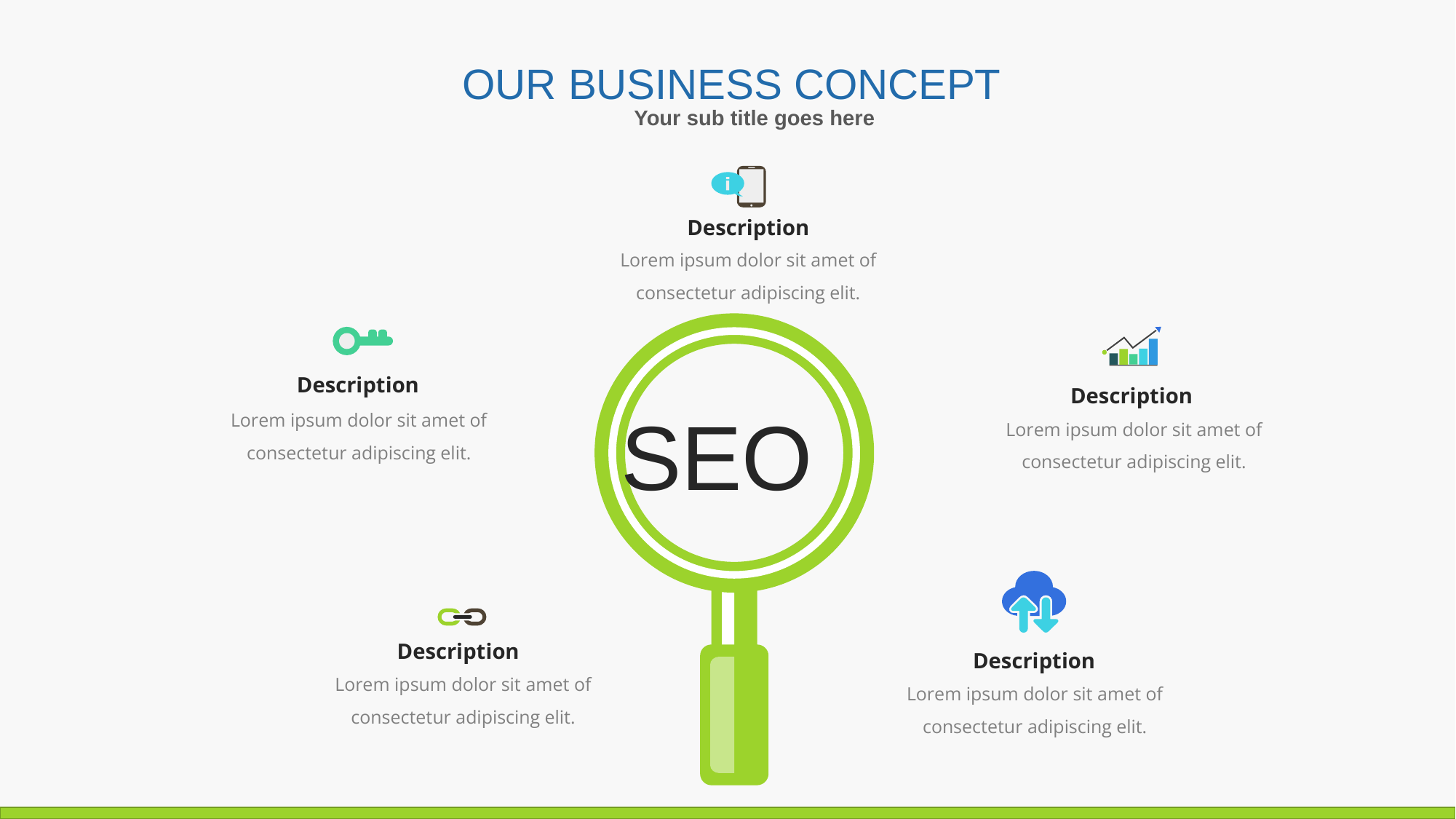

OUR BUSINESS CONCEPT
Your sub title goes here

Description
Lorem ipsum dolor sit amet of consectetur adipiscing elit.

Description
Description
Lorem ipsum dolor sit amet of consectetur adipiscing elit.
SEO
Lorem ipsum dolor sit amet of consectetur adipiscing elit.

Description
Description
Lorem ipsum dolor sit amet of consectetur adipiscing elit.
Lorem ipsum dolor sit amet of consectetur adipiscing elit.